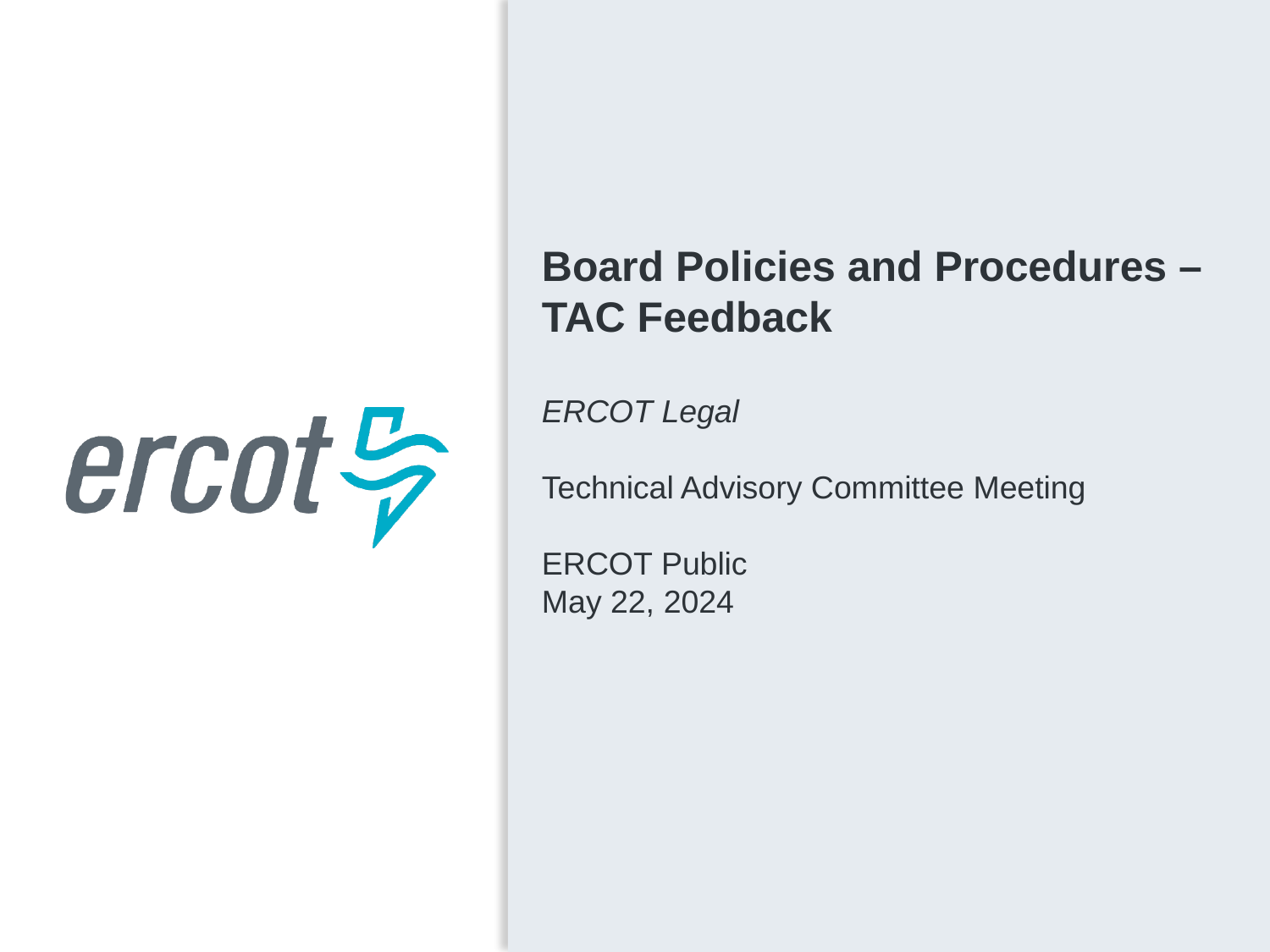

Board Policies and Procedures – TAC Feedback

ERCOT Legal​
​
Technical Advisory Committee Meeting​
​
ERCOT Public​
May 22, 2024​